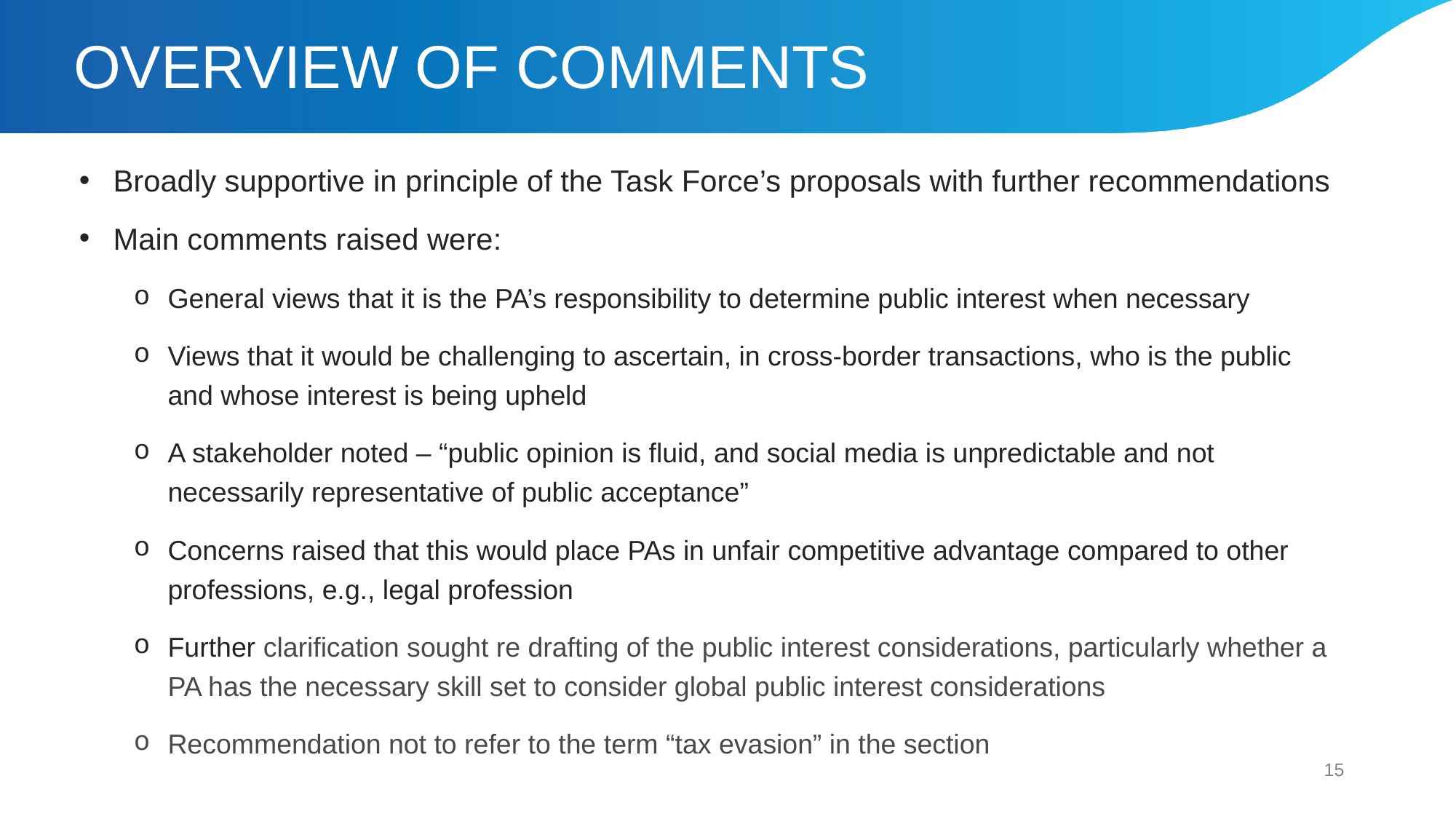

# OVERVIEW OF COMMENTS
Broadly supportive in principle of the Task Force’s proposals with further recommendations
Main comments raised were:
General views that it is the PA’s responsibility to determine public interest when necessary
Views that it would be challenging to ascertain, in cross-border transactions, who is the public and whose interest is being upheld
A stakeholder noted – “public opinion is fluid, and social media is unpredictable and not necessarily representative of public acceptance”
Concerns raised that this would place PAs in unfair competitive advantage compared to other professions, e.g., legal profession
Further clarification sought re drafting of the public interest considerations, particularly whether a PA has the necessary skill set to consider global public interest considerations
Recommendation not to refer to the term “tax evasion” in the section

15